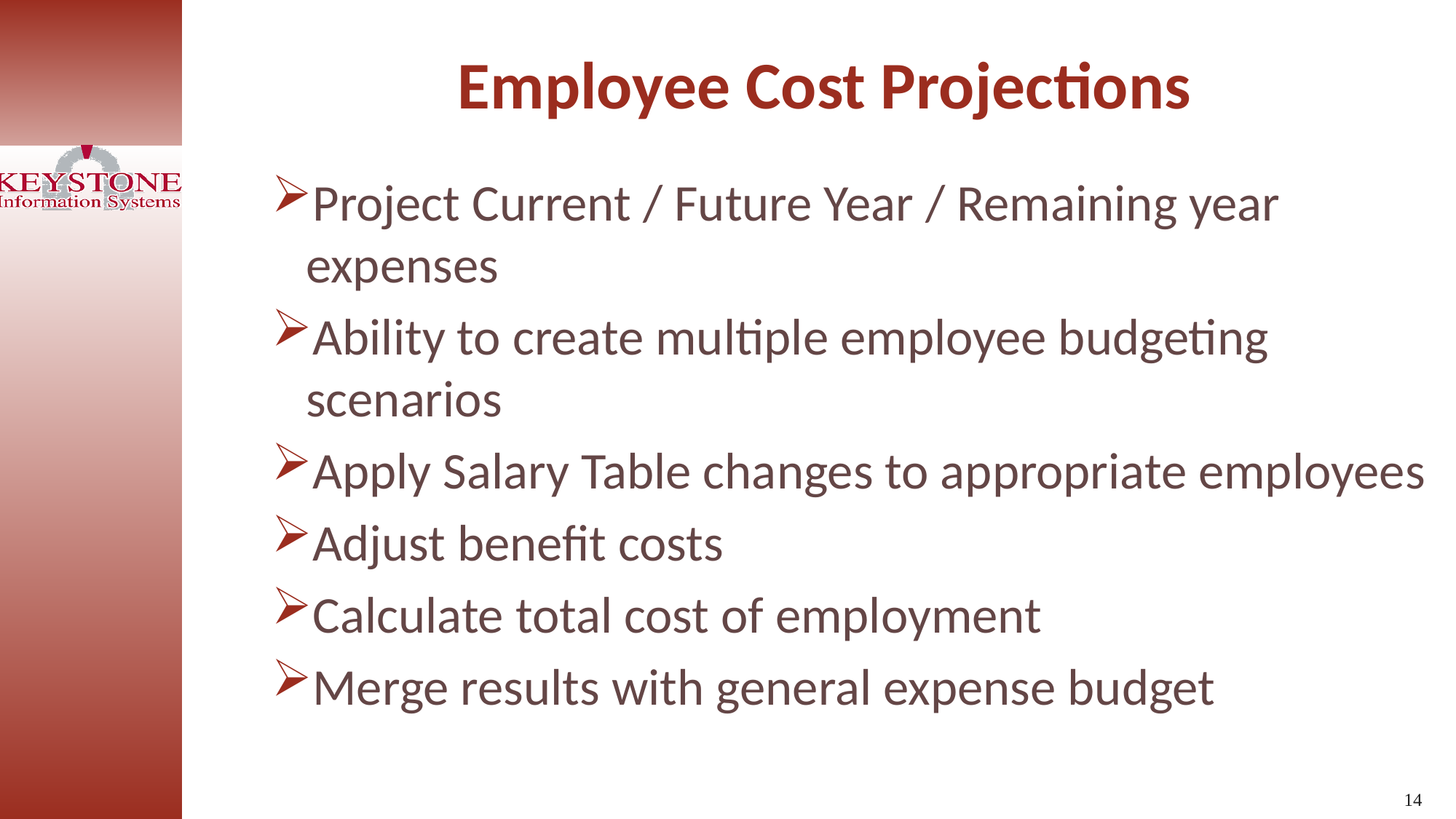

Employee Cost Projections
Project Current / Future Year / Remaining year expenses
Ability to create multiple employee budgeting scenarios
Apply Salary Table changes to appropriate employees
Adjust benefit costs
Calculate total cost of employment
Merge results with general expense budget

14